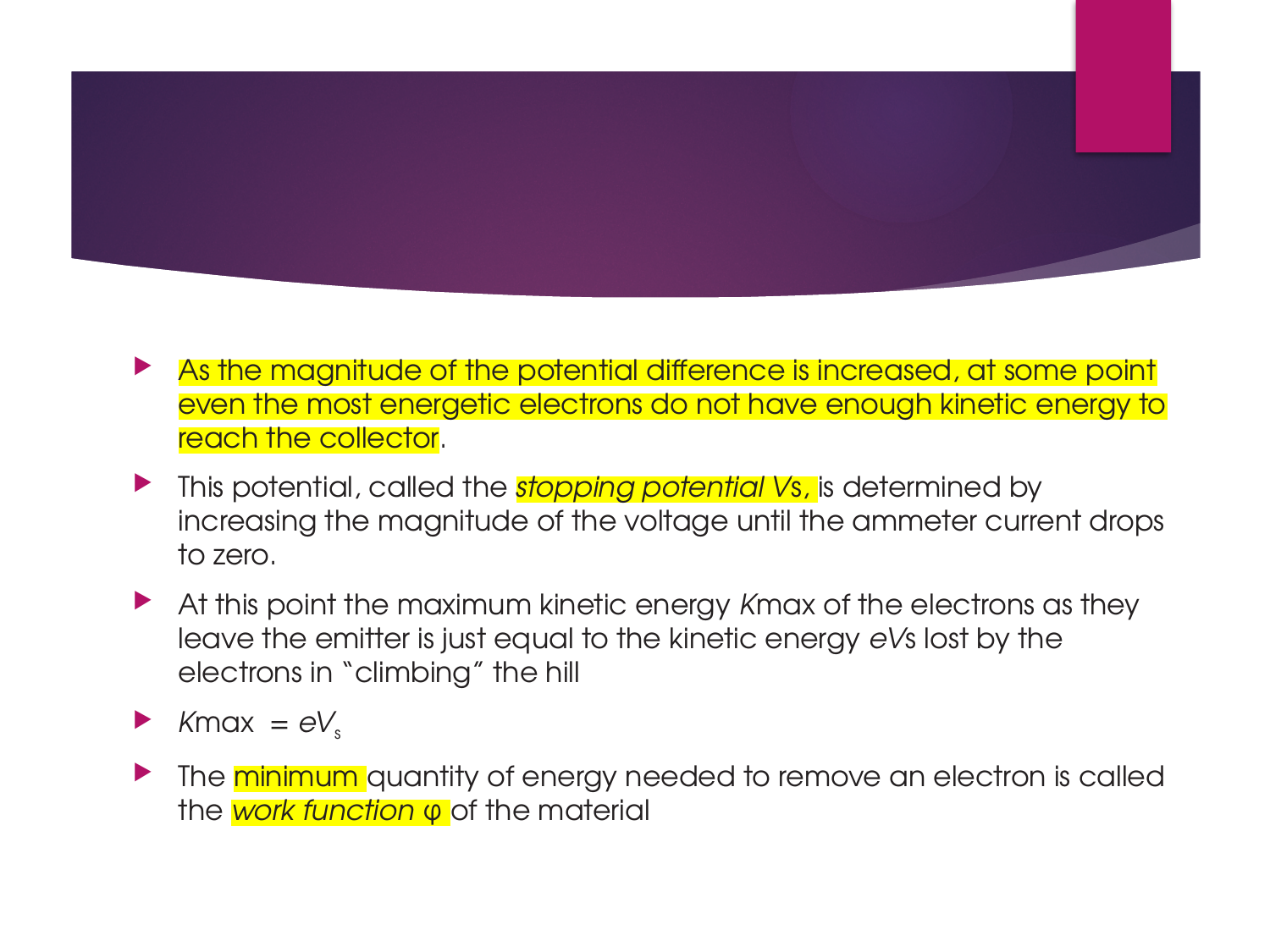

#
As the magnitude of the potential difference is increased, at some point even the most energetic electrons do not have enough kinetic energy to reach the collector.
This potential, called the stopping potential Vs, is determined by increasing the magnitude of the voltage until the ammeter current drops to zero.
At this point the maximum kinetic energy Kmax of the electrons as they leave the emitter is just equal to the kinetic energy eVs lost by the electrons in “climbing” the hill
Kmax  = eVs
The minimum quantity of energy needed to remove an electron is called the work function φ of the material